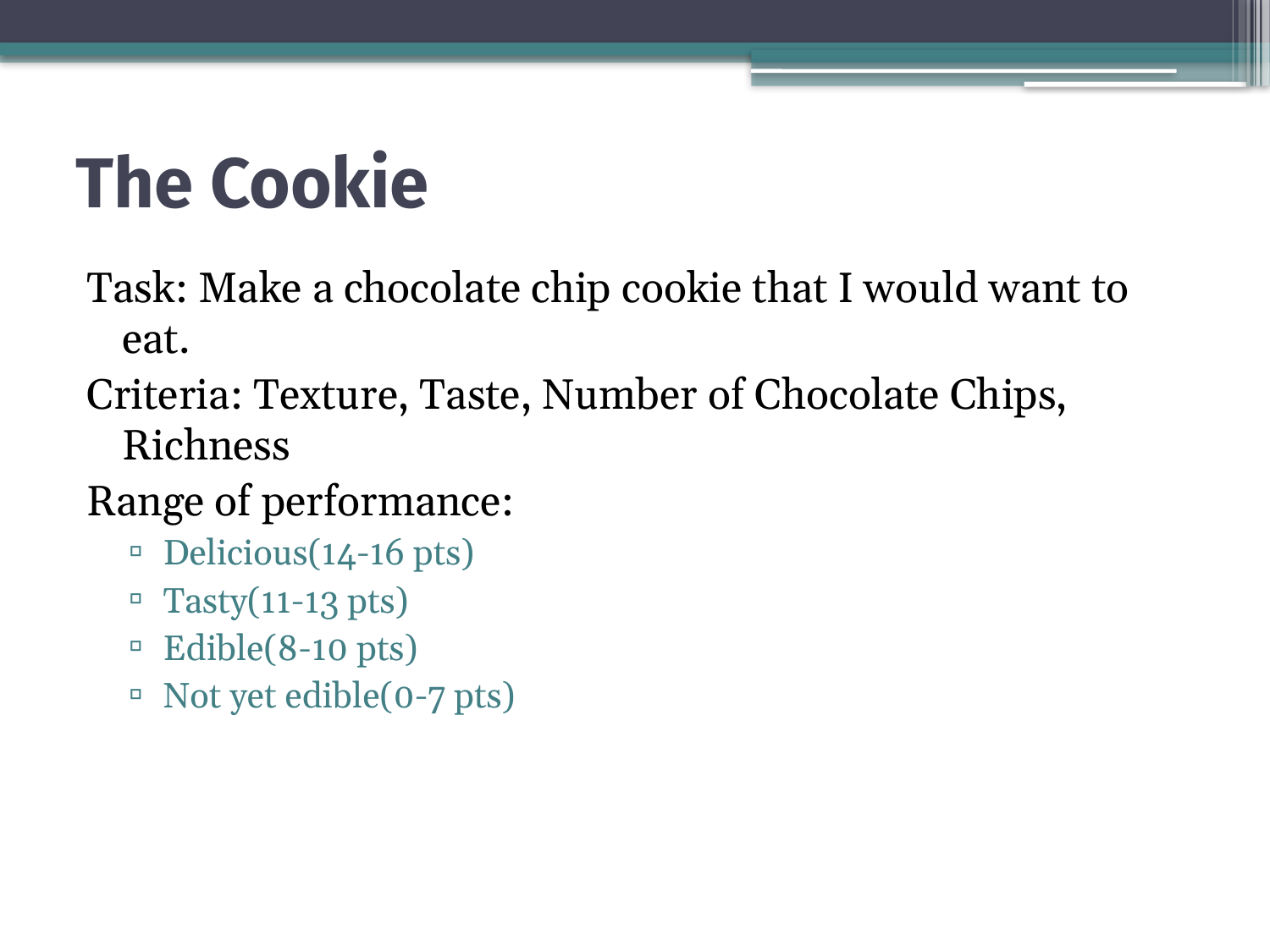

# The Cookie
Task: Make a chocolate chip cookie that I would want to eat.
Criteria: Texture, Taste, Number of Chocolate Chips, Richness
Range of performance:
Delicious(14-16 pts)
Tasty(11-13 pts)
Edible(8-10 pts)
Not yet edible(0-7 pts)